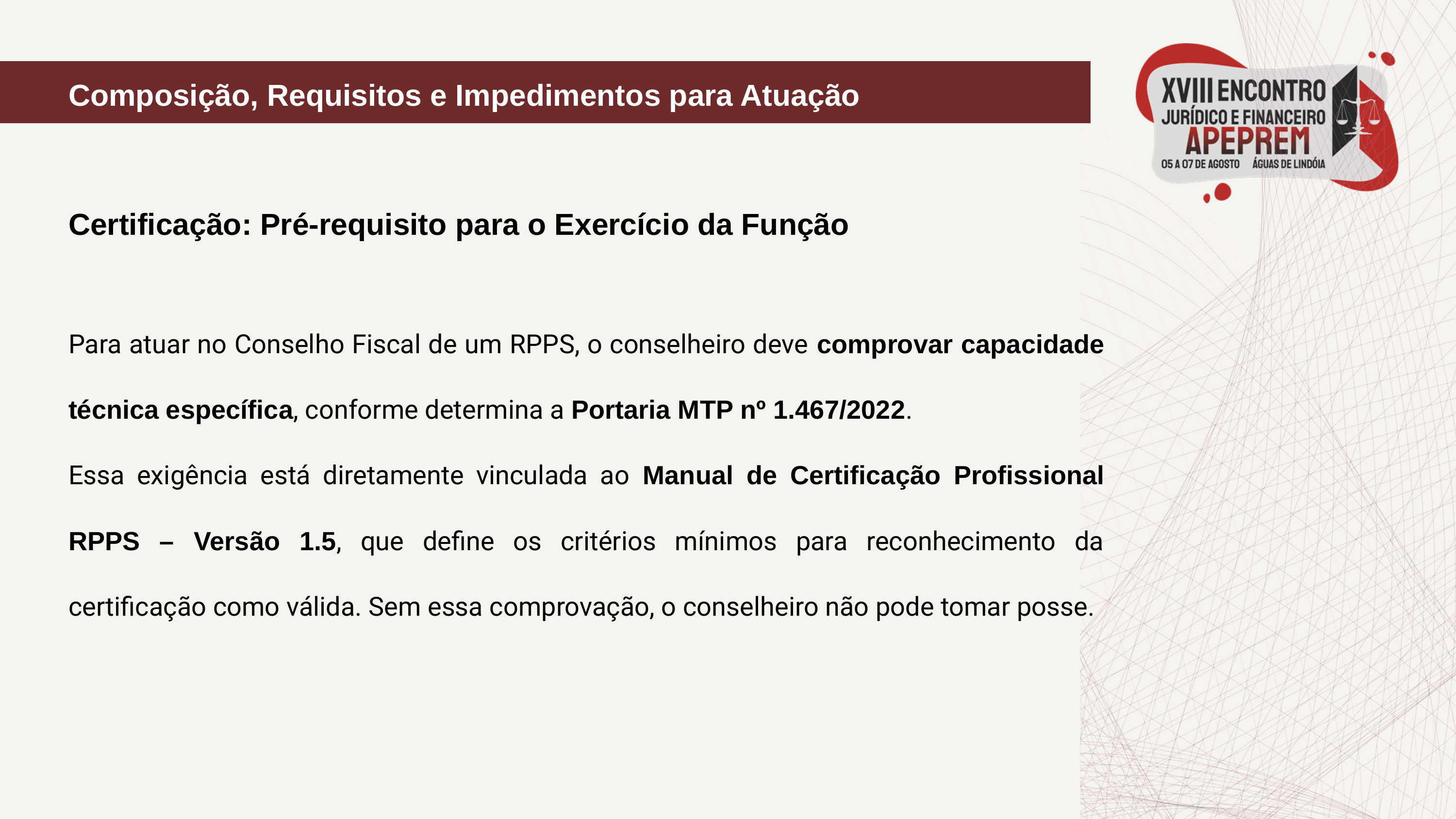

Composição, Requisitos e Impedimentos para Atuação
Certificação: Pré-requisito para o Exercício da Função
Para atuar no Conselho Fiscal de um RPPS, o conselheiro deve comprovar capacidade técnica específica, conforme determina a Portaria MTP nº 1.467/2022.
Essa exigência está diretamente vinculada ao Manual de Certificação Profissional RPPS – Versão 1.5, que define os critérios mínimos para reconhecimento da certificação como válida. Sem essa comprovação, o conselheiro não pode tomar posse.